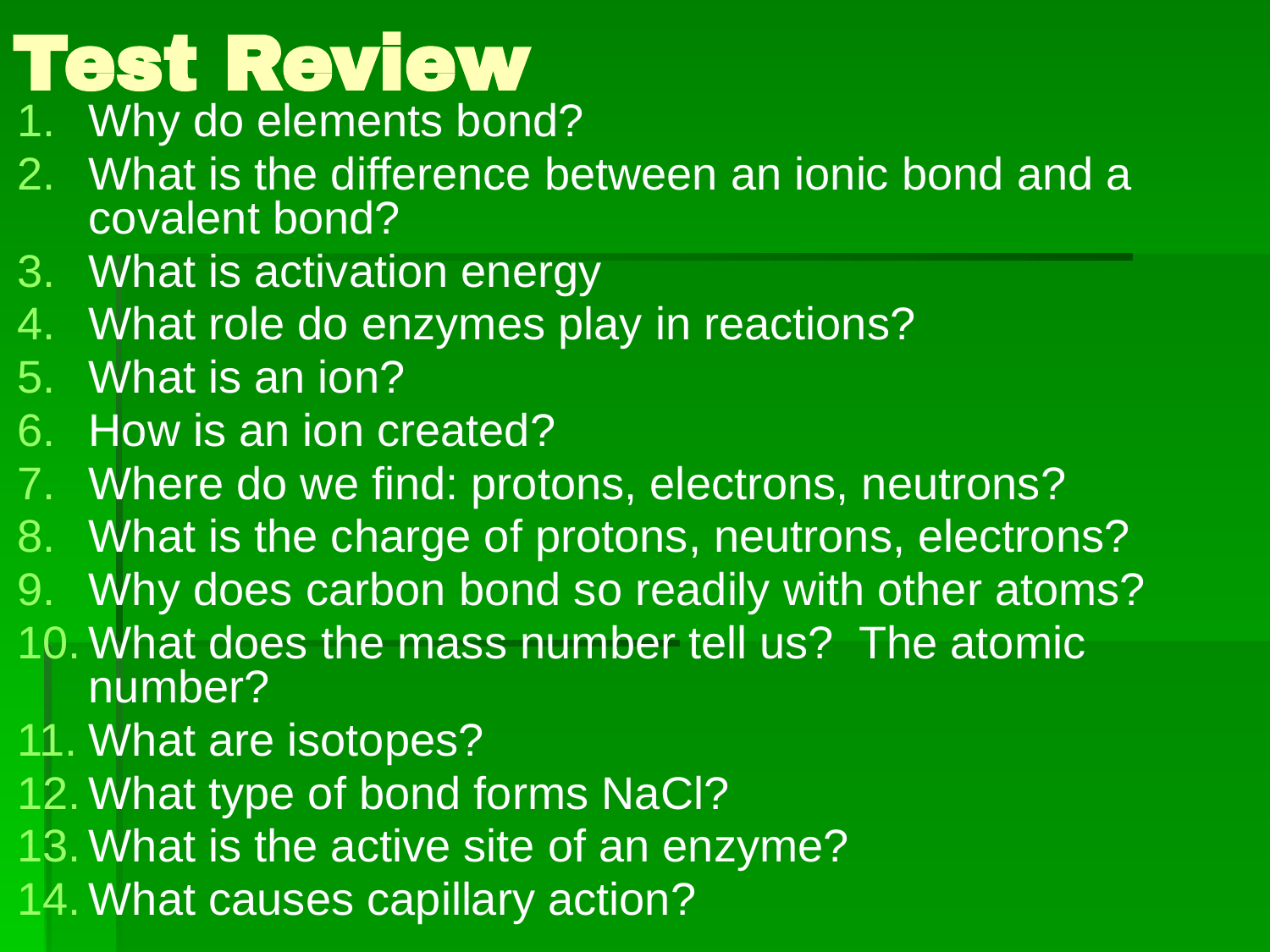

# Test Review

Why do elements bond?
What is the difference between an ionic bond and a covalent bond?
What is activation energy
What role do enzymes play in reactions?
What is an ion?
How is an ion created?
Where do we find: protons, electrons, neutrons?
What is the charge of protons, neutrons, electrons?
Why does carbon bond so readily with other atoms?
What does the mass number tell us?  The atomic number?
What are isotopes?
What type of bond forms NaCl?
What is the active site of an enzyme?
What causes capillary action?